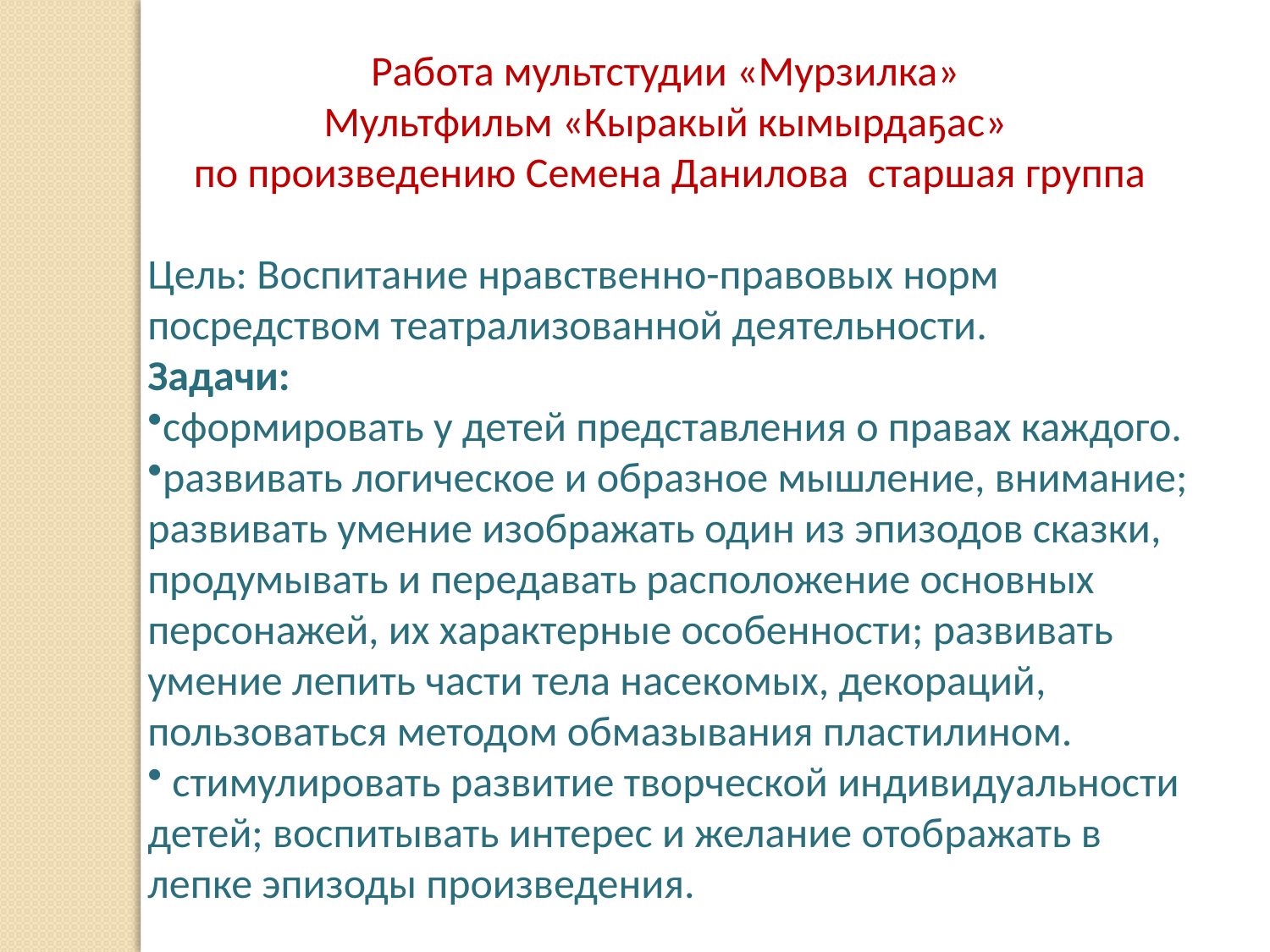

Работа мультстудии «Мурзилка»
Мультфильм «Кыракый кымырдаҕас»
по произведению Семена Данилова  старшая группа

Цель: Воспитание нравственно-правовых норм посредством театрализованной деятельности.
Задачи:
сформировать у детей представления о правах каждого.
развивать логическое и образное мышление, внимание; развивать умение изображать один из эпизодов сказки, продумывать и передавать расположение основных персонажей, их характерные особенности; развивать умение лепить части тела насекомых, декораций, пользоваться методом обмазывания пластилином.
 стимулировать развитие творческой индивидуальности детей; воспитывать интерес и желание отображать в лепке эпизоды произведения.